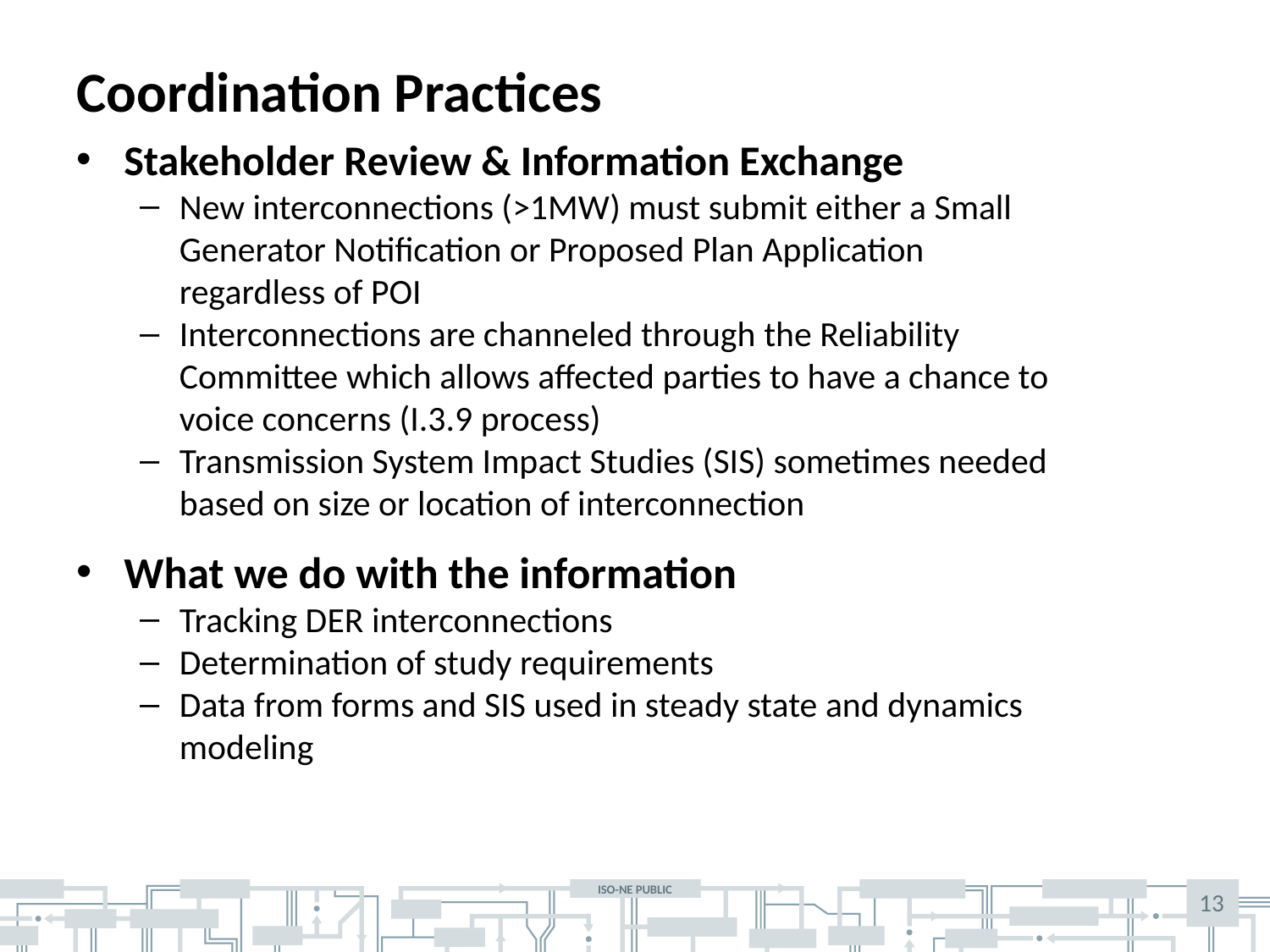

# Coordination Practices
Stakeholder Review & Information Exchange
New interconnections (>1MW) must submit either a Small Generator Notification or Proposed Plan Application regardless of POI
Interconnections are channeled through the Reliability Committee which allows affected parties to have a chance to voice concerns (I.3.9 process)
Transmission System Impact Studies (SIS) sometimes needed based on size or location of interconnection
What we do with the information
Tracking DER interconnections
Determination of study requirements
Data from forms and SIS used in steady state and dynamics modeling

13